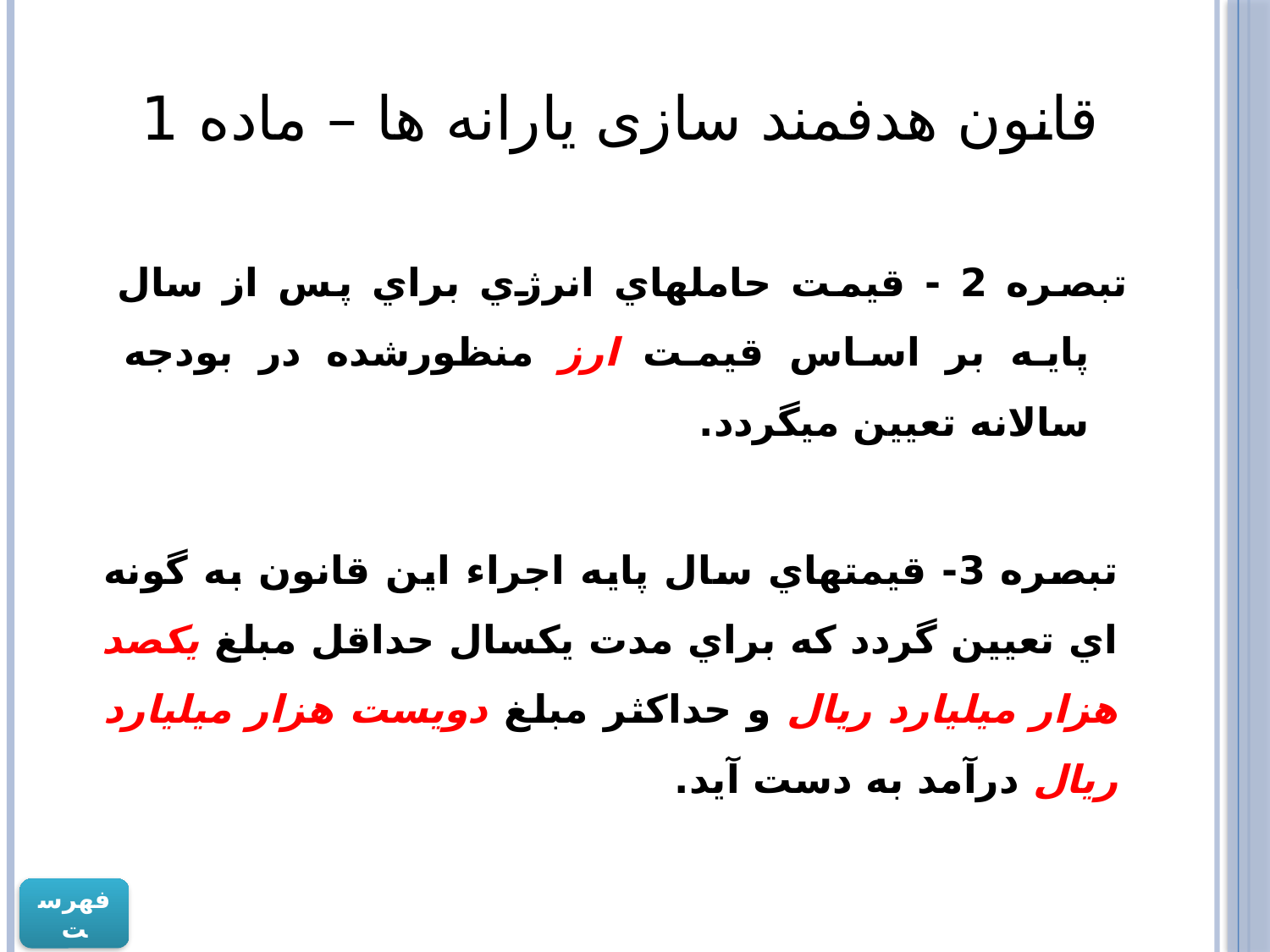

# قانون هدفمند سازی یارانه ها – ماده 1
تبصره 2 - قيمت حاملهاي انرژي براي پس از سال پايه بر اساس ‌قيمت ارز منظورشده در بودجه سالانه تعيين ميگردد.

تبصره 3- قيمتهاي سال پايه اجراء ‌اين قانون به گونه اي تعيين گردد كه براي مدت يكسال حداقل مبلغ يكصد هزار ميليارد ریال و حداكثر مبلغ دويست هزار ميليارد ريال درآمد به دست آيد.

فهرست